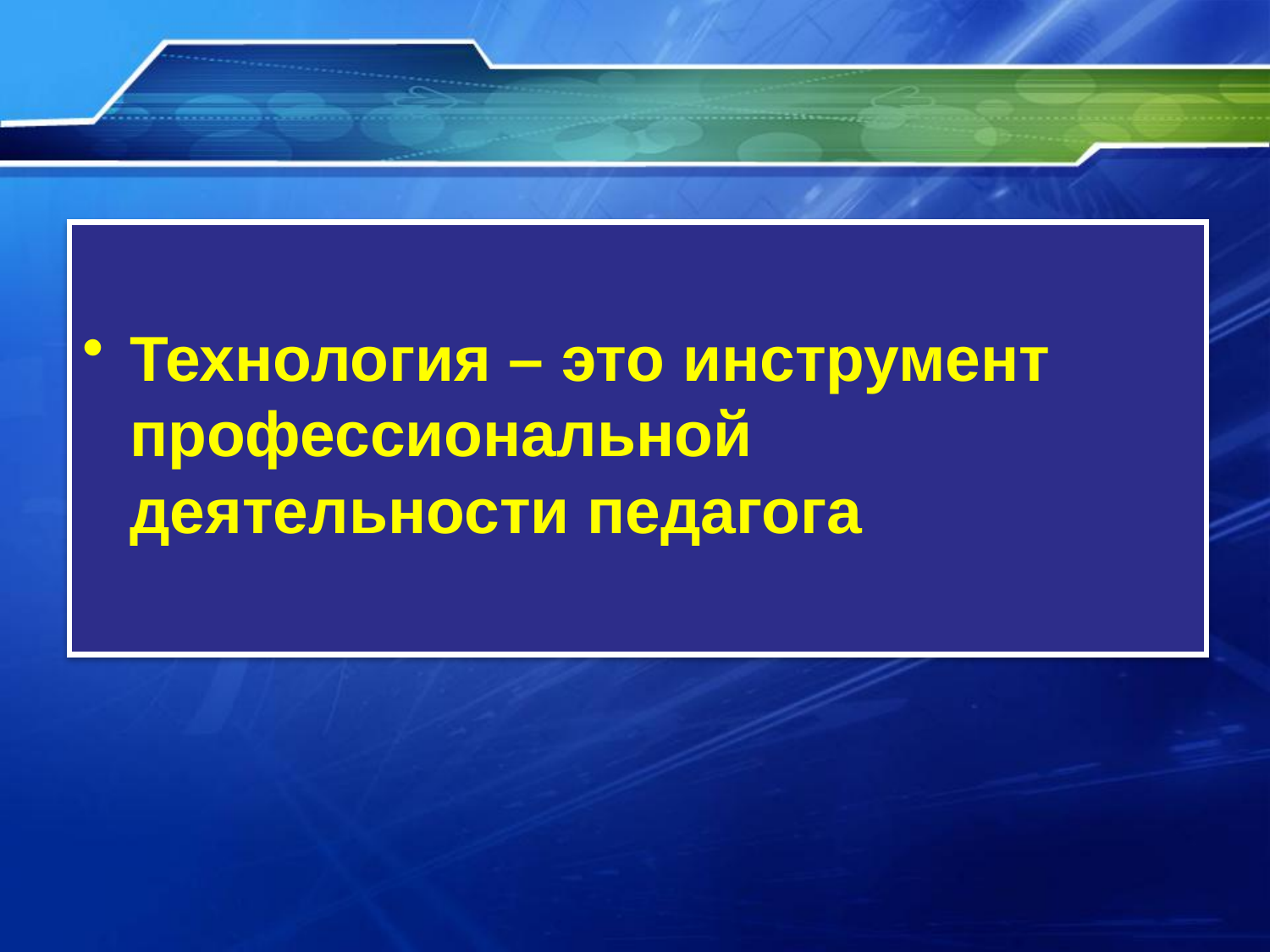

#

Технология – это инструмент профессиональной деятельности педагога